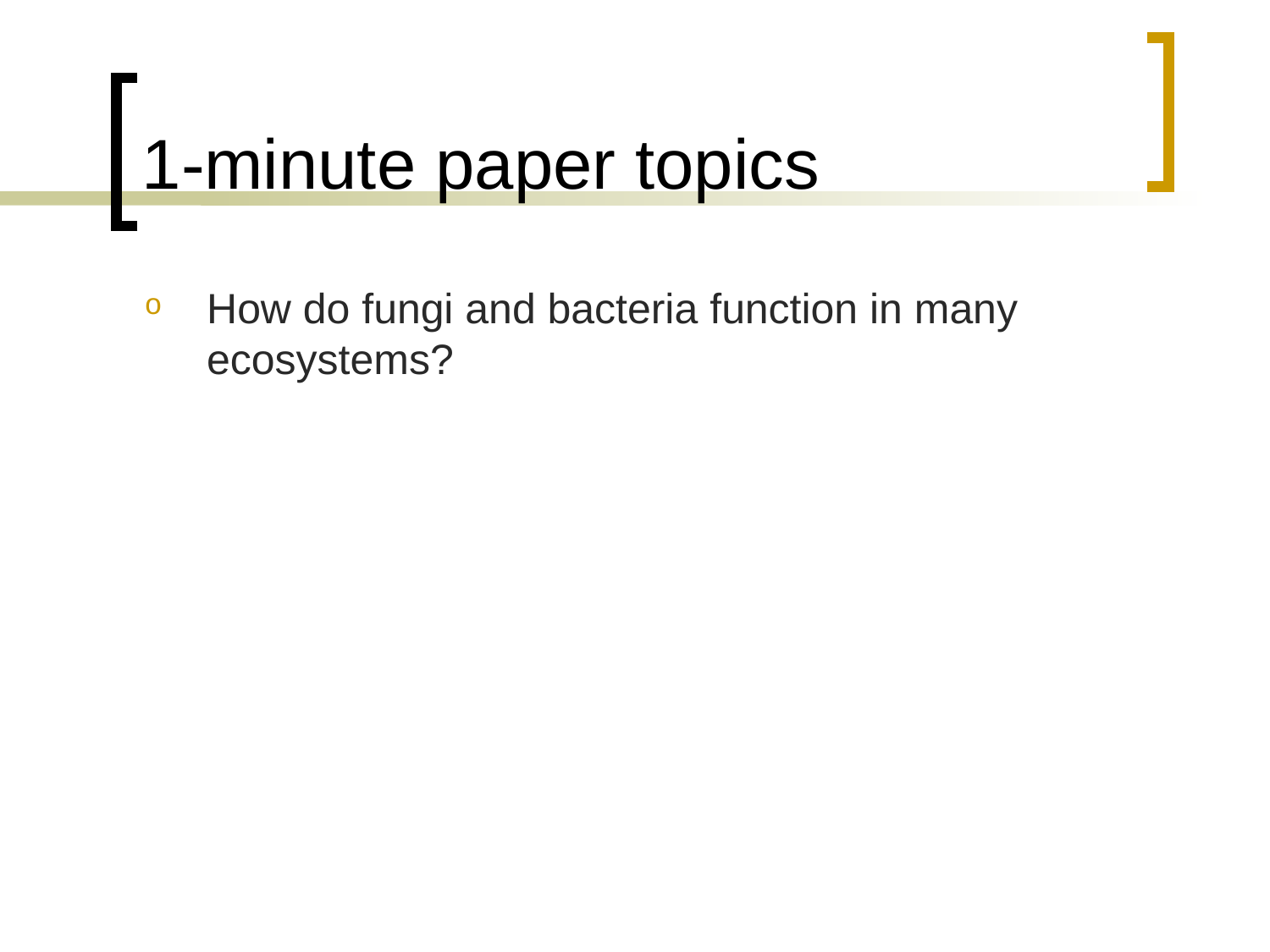

# 1-minute paper topics
How do fungi and bacteria function in many ecosystems?